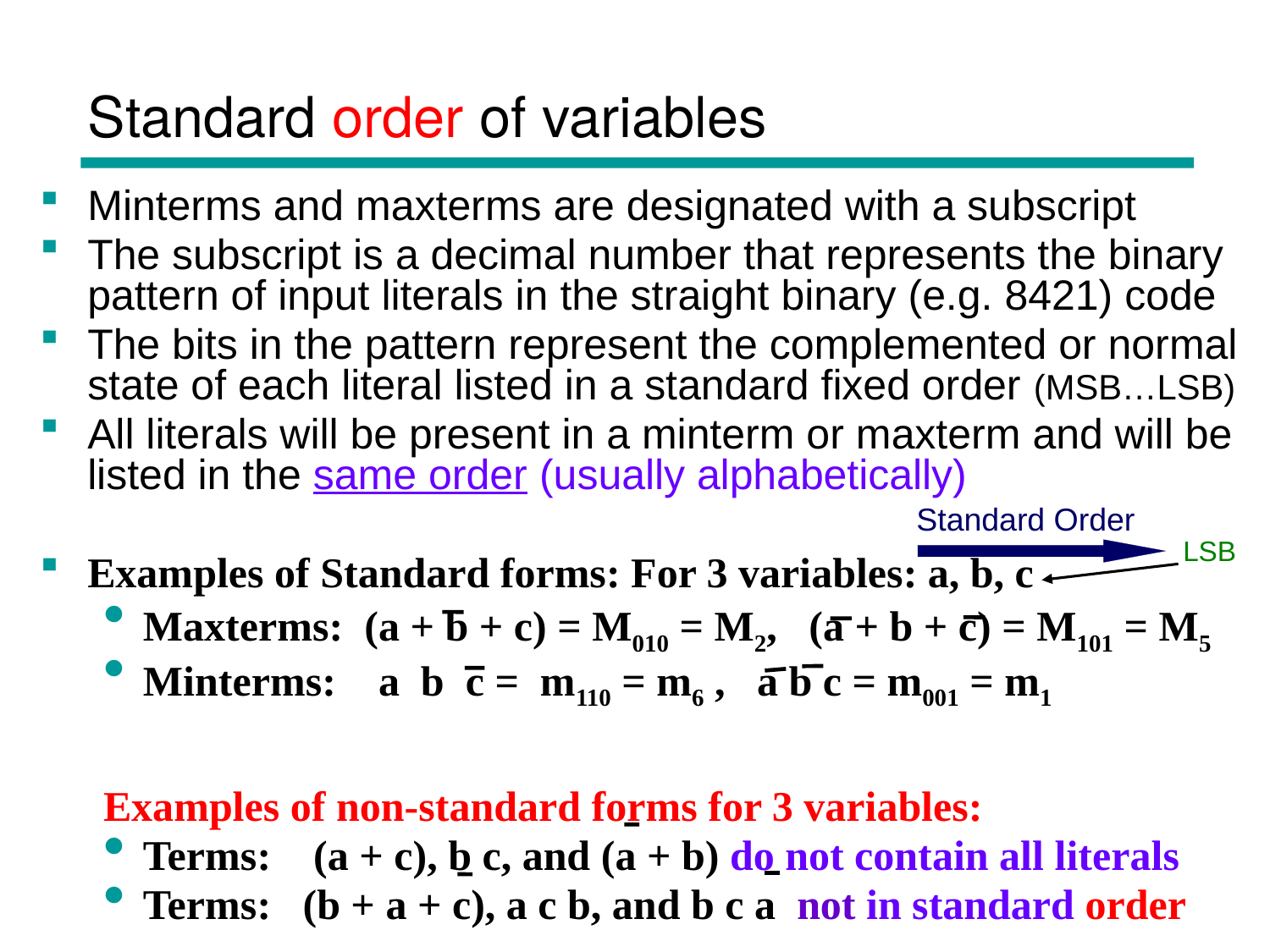

# Standard order of variables
Minterms and maxterms are designated with a subscript
The subscript is a decimal number that represents the binary pattern of input literals in the straight binary (e.g. 8421) code
The bits in the pattern represent the complemented or normal state of each literal listed in a standard fixed order (MSB…LSB)
All literals will be present in a minterm or maxterm and will be listed in the same order (usually alphabetically)

Examples of Standard forms: For 3 variables: a, b, c
Maxterms:  (a + b + c) = M010 = M2,   (a + b + c) = M101 = M5
Minterms:    a  b  c =  m110 = m6 ,   a b c = m001 = m1

Examples of non-standard forms for 3 variables:
Terms:    (a + c), b c, and (a + b) do not contain all literals
Terms:   (b + a + c), a c b, and b c a  not in standard order

Standard Order
LSB

Chapter 1            38